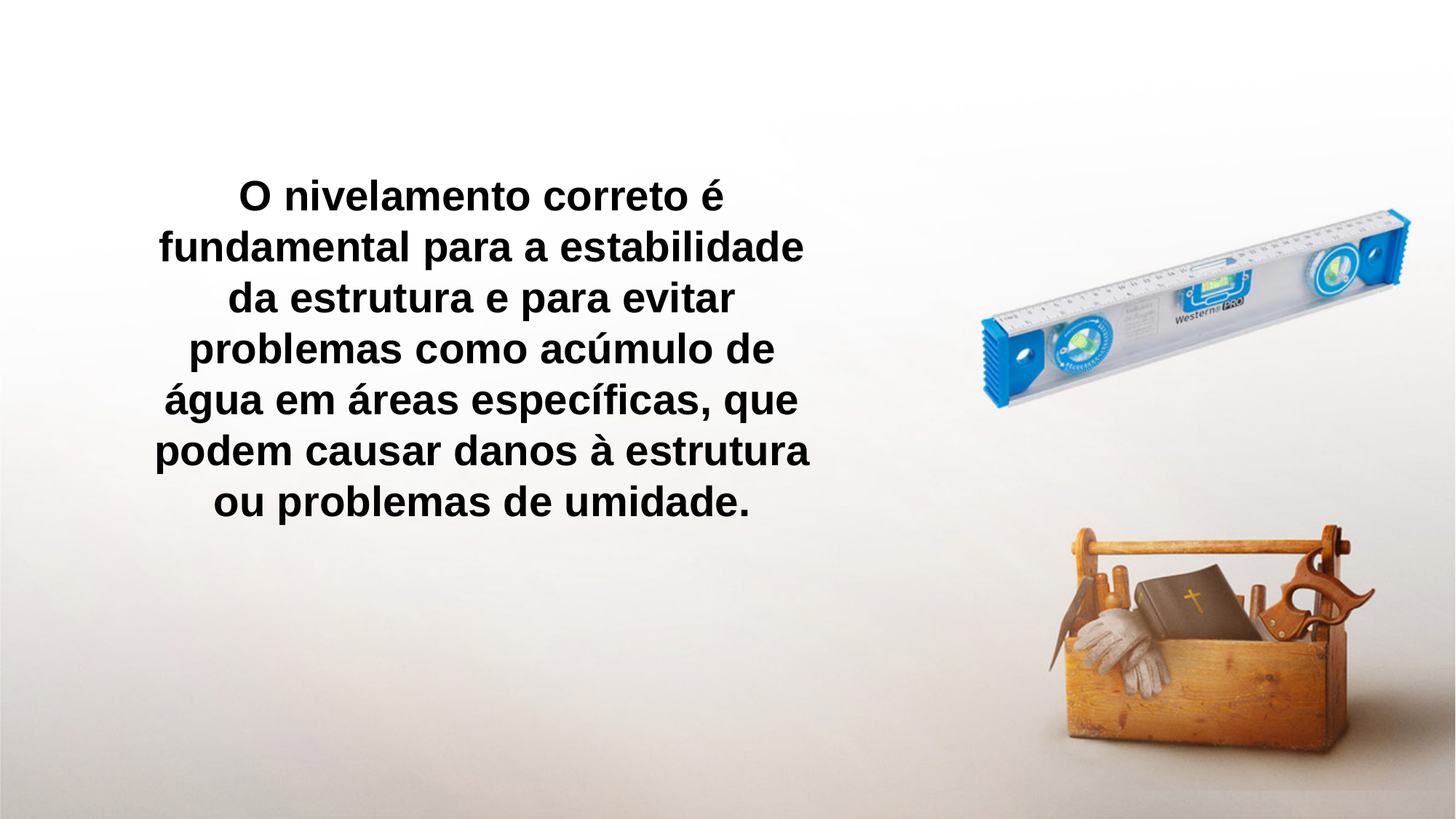

O nivelamento correto é fundamental para a estabilidade da estrutura e para evitar problemas como acúmulo de água em áreas específicas, que podem causar danos à estrutura ou problemas de umidade.